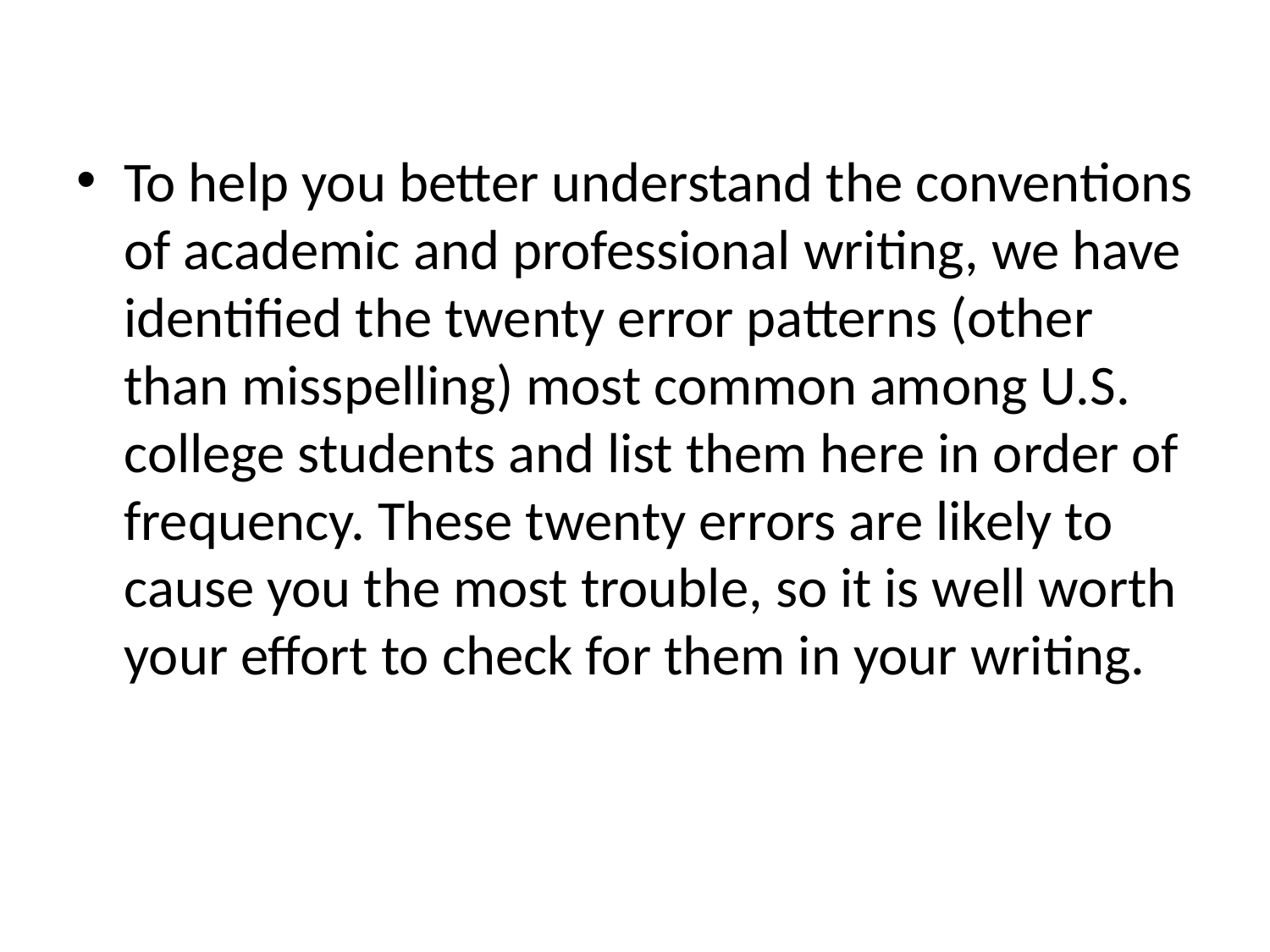

To help you better understand the conventions of academic and professional writing, we have identified the twenty error patterns (other than misspelling) most common among U.S. college students and list them here in order of frequency. These twenty errors are likely to cause you the most trouble, so it is well worth your effort to check for them in your writing.